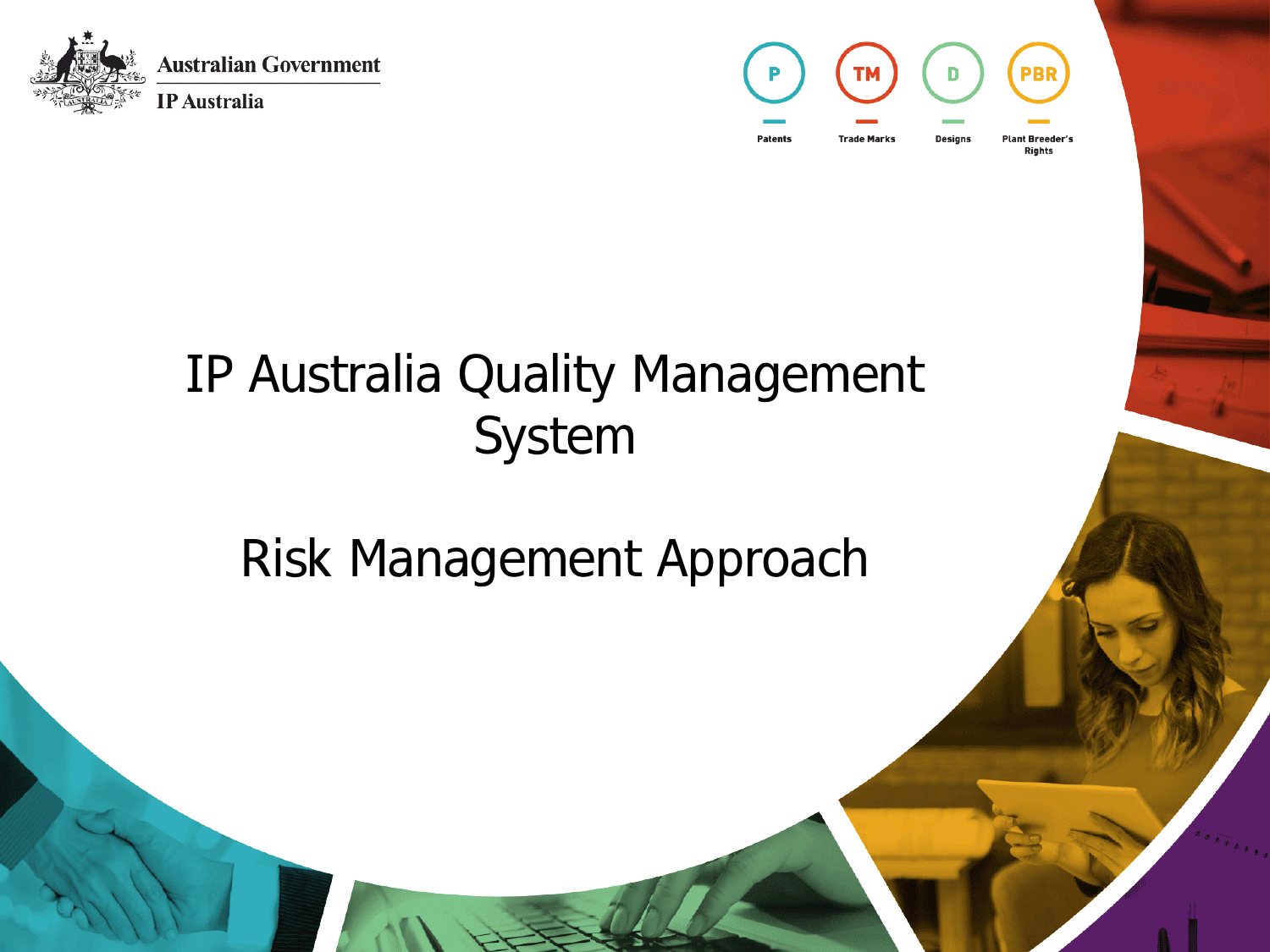

# IP Australia Quality Management System Risk Management Approach